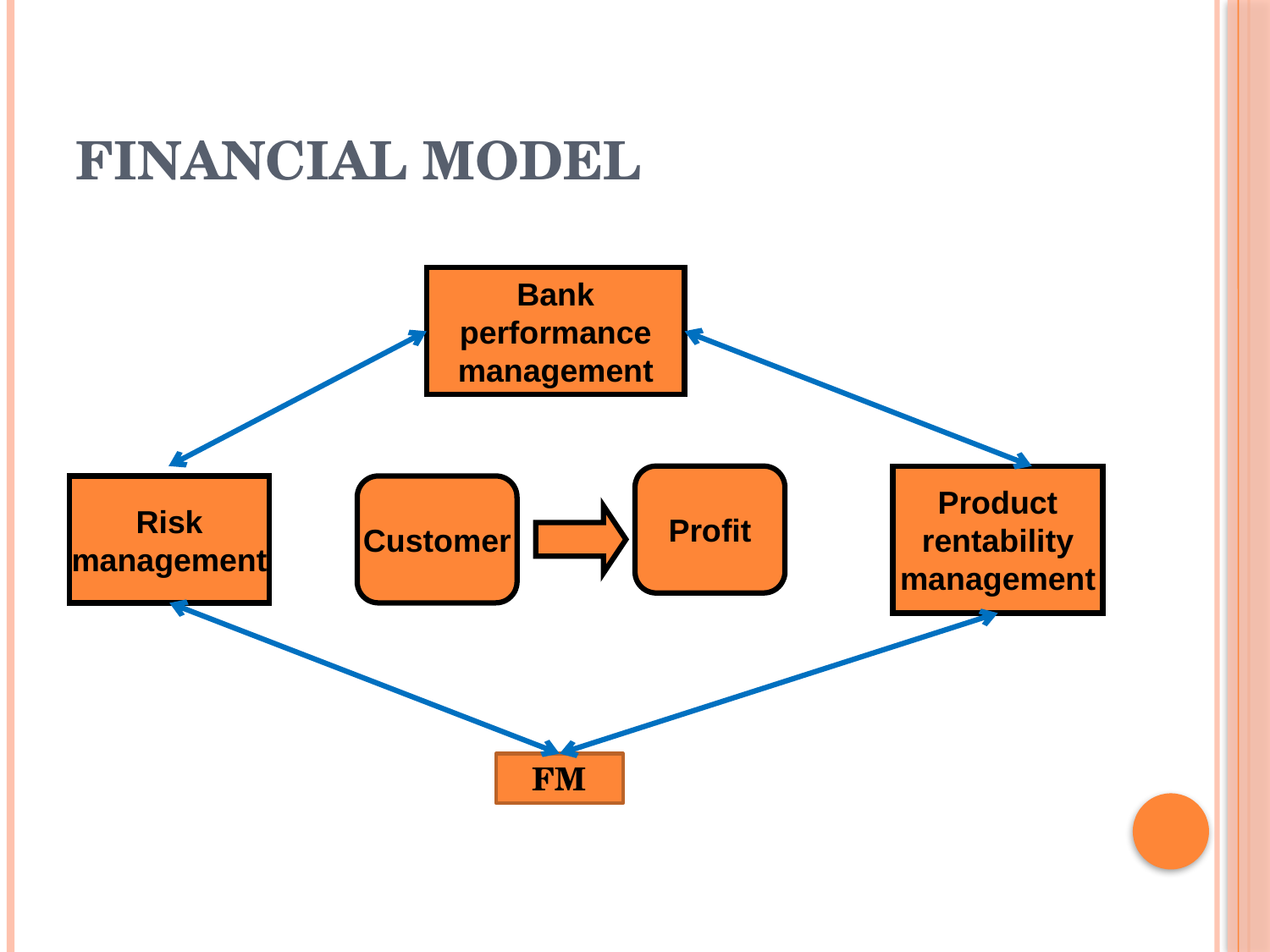

# Financial model

Bank
performance
management
Profit
Product
rentability
management
Risk
management
Customer

FM